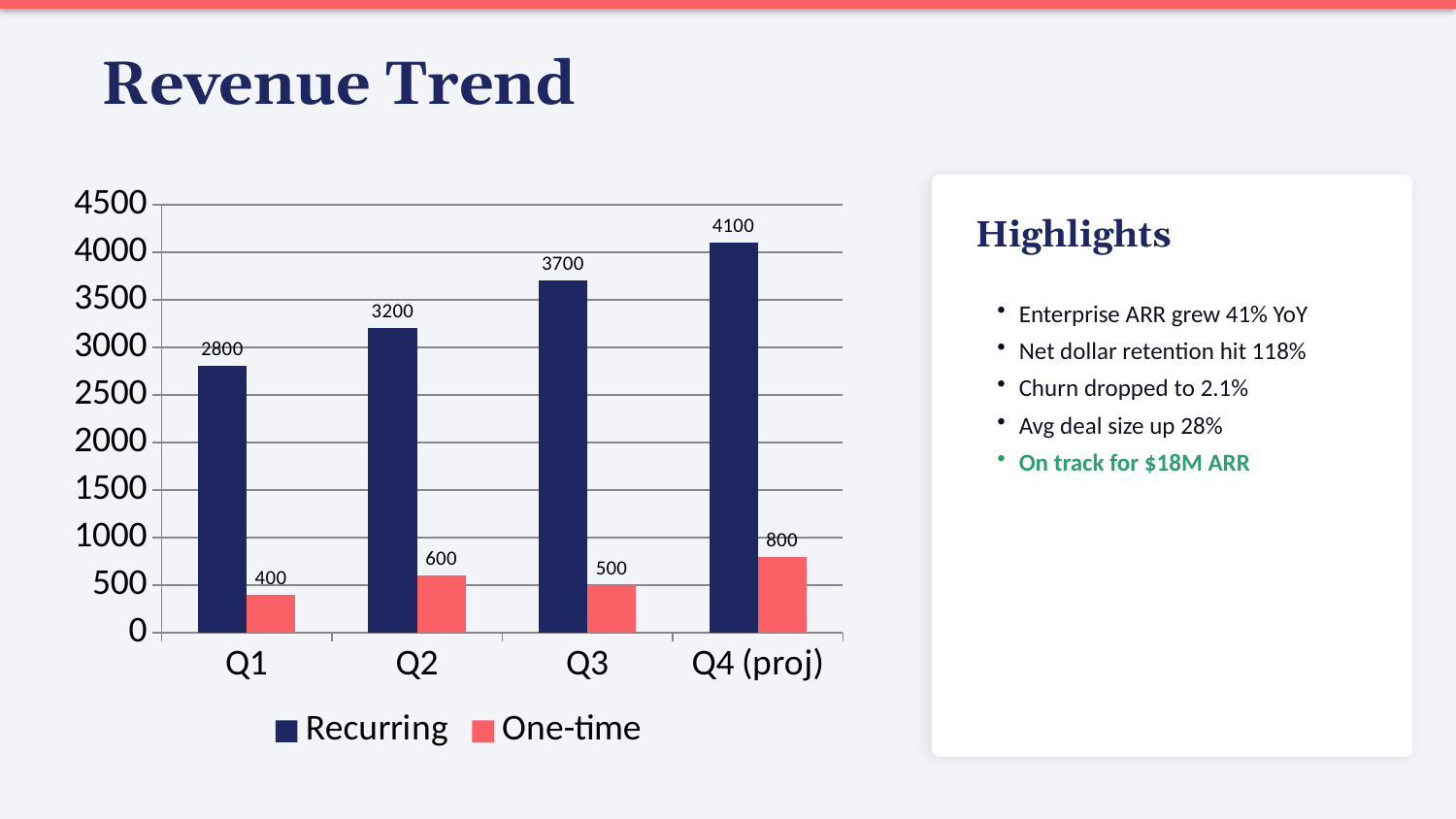

Revenue Trend

### Chart

| Category | Recurring | One-time |
|---|---|---|
| Q1 | 2800.0 | 400.0 |
| Q2 | 3200.0 | 600.0 |
| Q3 | 3700.0 | 500.0 |
| Q4 (proj) | 4100.0 | 800.0 |
Highlights
Enterprise ARR grew 41% YoY
Net dollar retention hit 118%
Churn dropped to 2.1%
Avg deal size up 28%
On track for $18M ARR